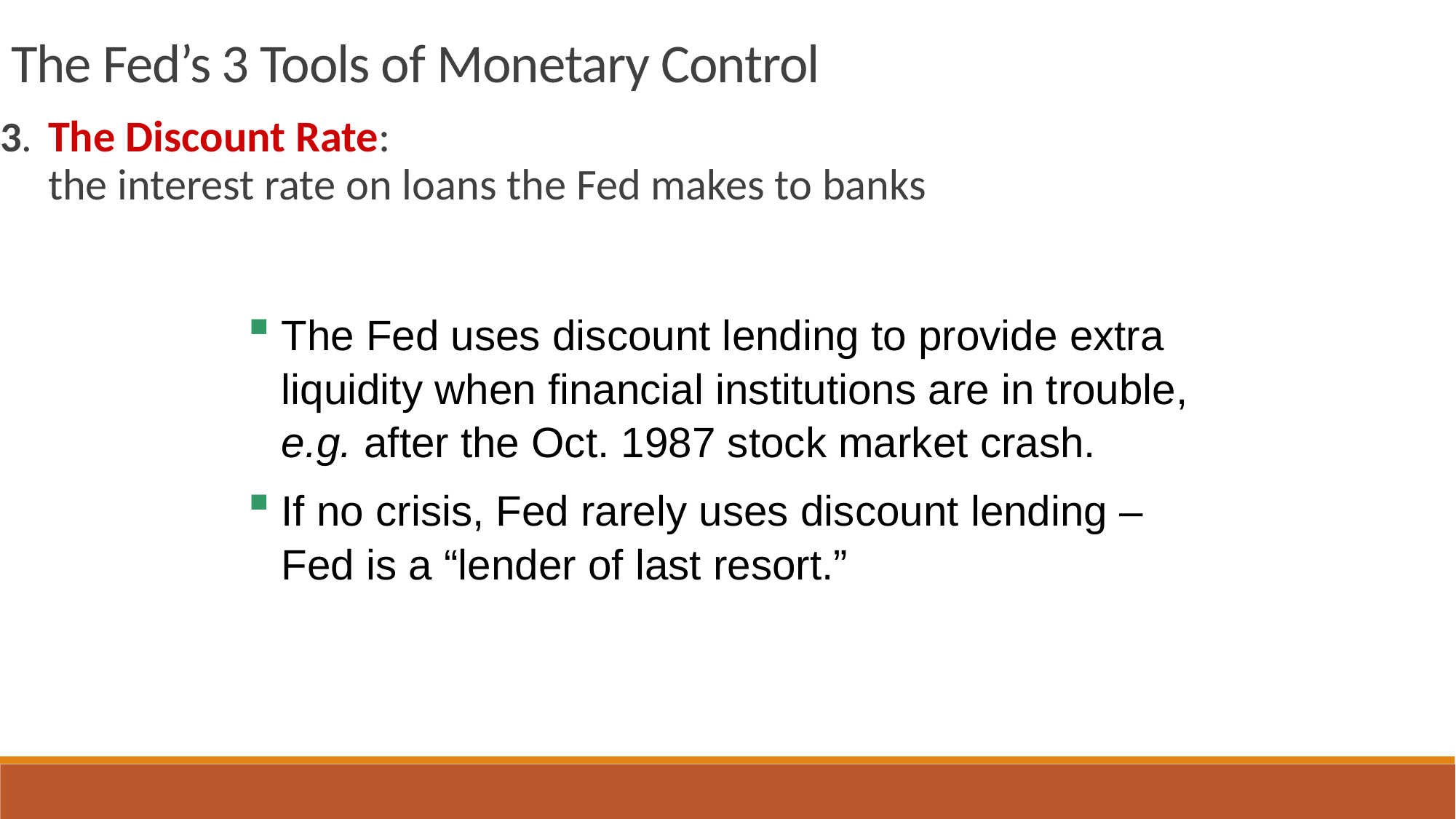

The Fed’s 3 Tools of Monetary Control
0
3.	The Discount Rate:
the interest rate on loans the Fed makes to banks
The Fed uses discount lending to provide extra liquidity when financial institutions are in trouble,
e.g. after the Oct. 1987 stock market crash.
If no crisis, Fed rarely uses discount lending –
Fed is a “lender of last resort.”